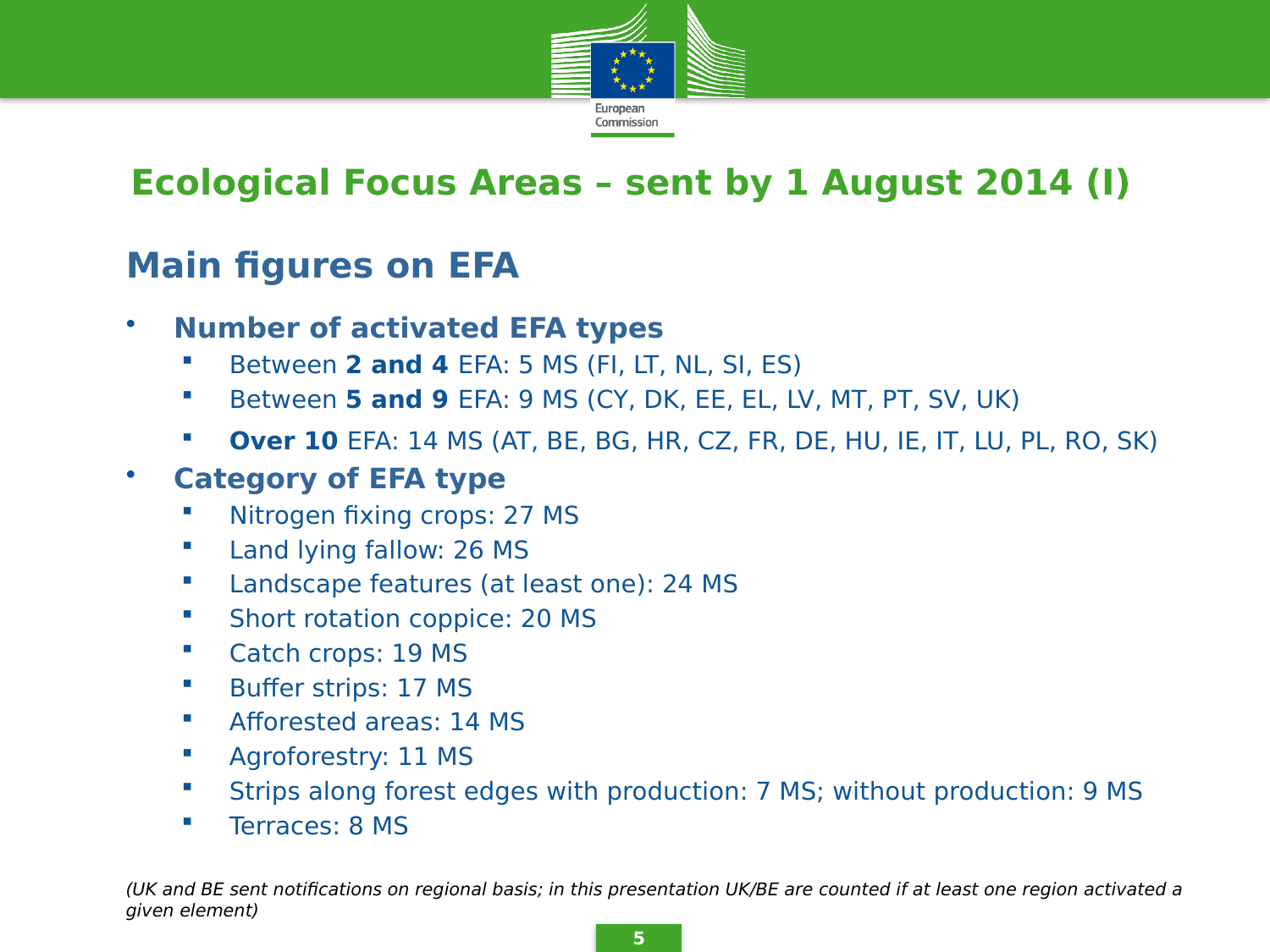

# Ecological Focus Areas – sent by 1 August 2014 (I)
Main figures on EFA

Number of activated EFA types
Between 2 and 4 EFA: 5 MS (FI, LT, NL, SI, ES)
Between 5 and 9 EFA: 9 MS (CY, DK, EE, EL, LV, MT, PT, SV, UK)
Over 10 EFA: 14 MS (AT, BE, BG, HR, CZ, FR, DE, HU, IE, IT, LU, PL, RO, SK)
Category of EFA type
Nitrogen fixing crops: 27 MS
Land lying fallow: 26 MS
Landscape features (at least one): 24 MS
Short rotation coppice: 20 MS
Catch crops: 19 MS
Buffer strips: 17 MS
Afforested areas: 14 MS
Agroforestry: 11 MS
Strips along forest edges with production: 7 MS; without production: 9 MS
Terraces: 8 MS

(UK and BE sent notifications on regional basis; in this presentation UK/BE are counted if at least one region activated a given element)

5